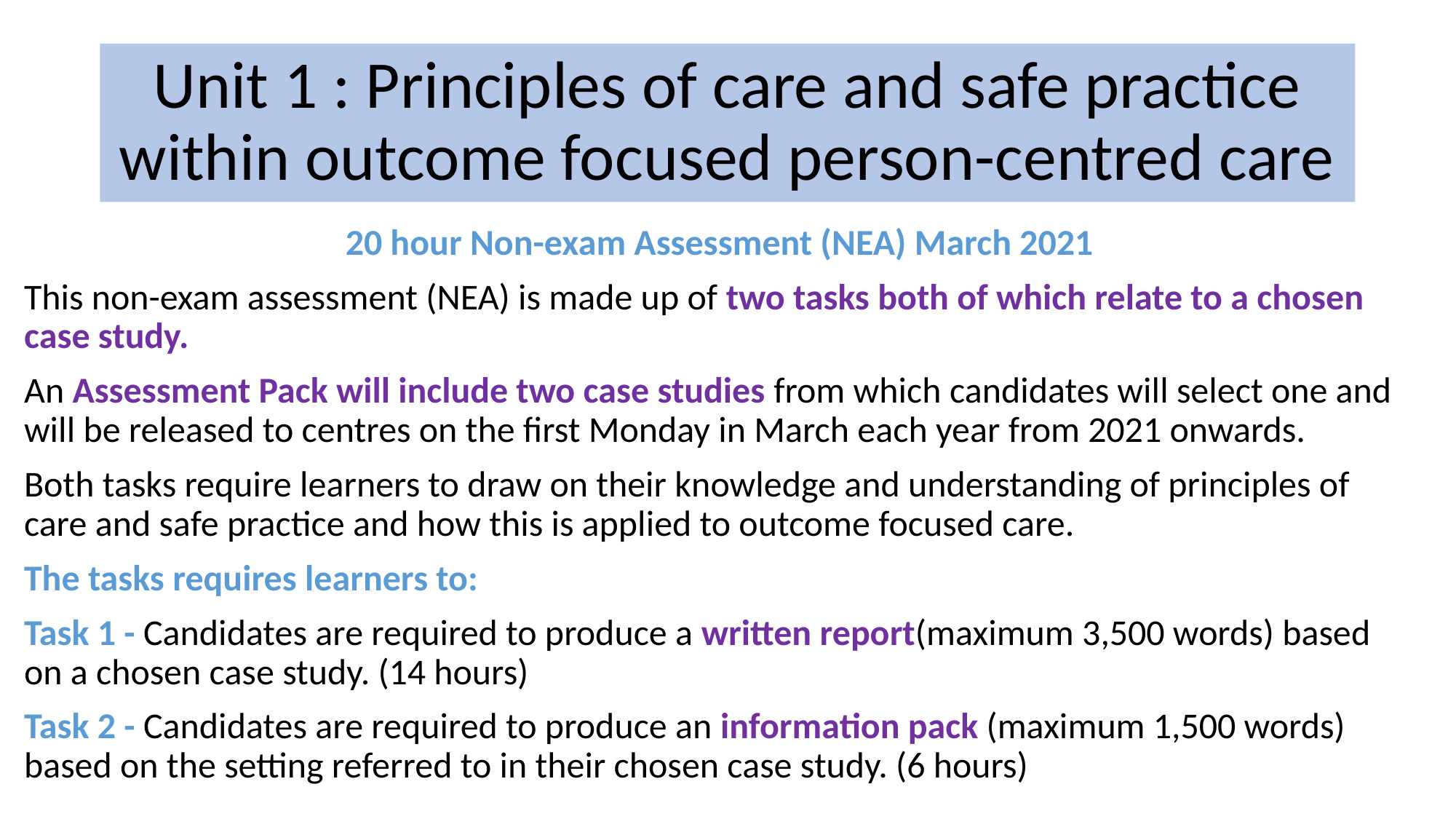

# Unit 1 : Principles of care and safe practice within outcome focused person-centred care
20 hour Non-exam Assessment (NEA) March 2021
This non-exam assessment (NEA) is made up of two tasks both of which relate to a chosen case study.
An Assessment Pack will include two case studies from which candidates will select one and will be released to centres on the first Monday in March each year from 2021 onwards.
Both tasks require learners to draw on their knowledge and understanding of principles of care and safe practice and how this is applied to outcome focused care.
The tasks requires learners to:
Task 1 - Candidates are required to produce a written report(maximum 3,500 words) based on a chosen case study. (14 hours)
Task 2 - Candidates are required to produce an information pack (maximum 1,500 words) based on the setting referred to in their chosen case study. (6 hours)